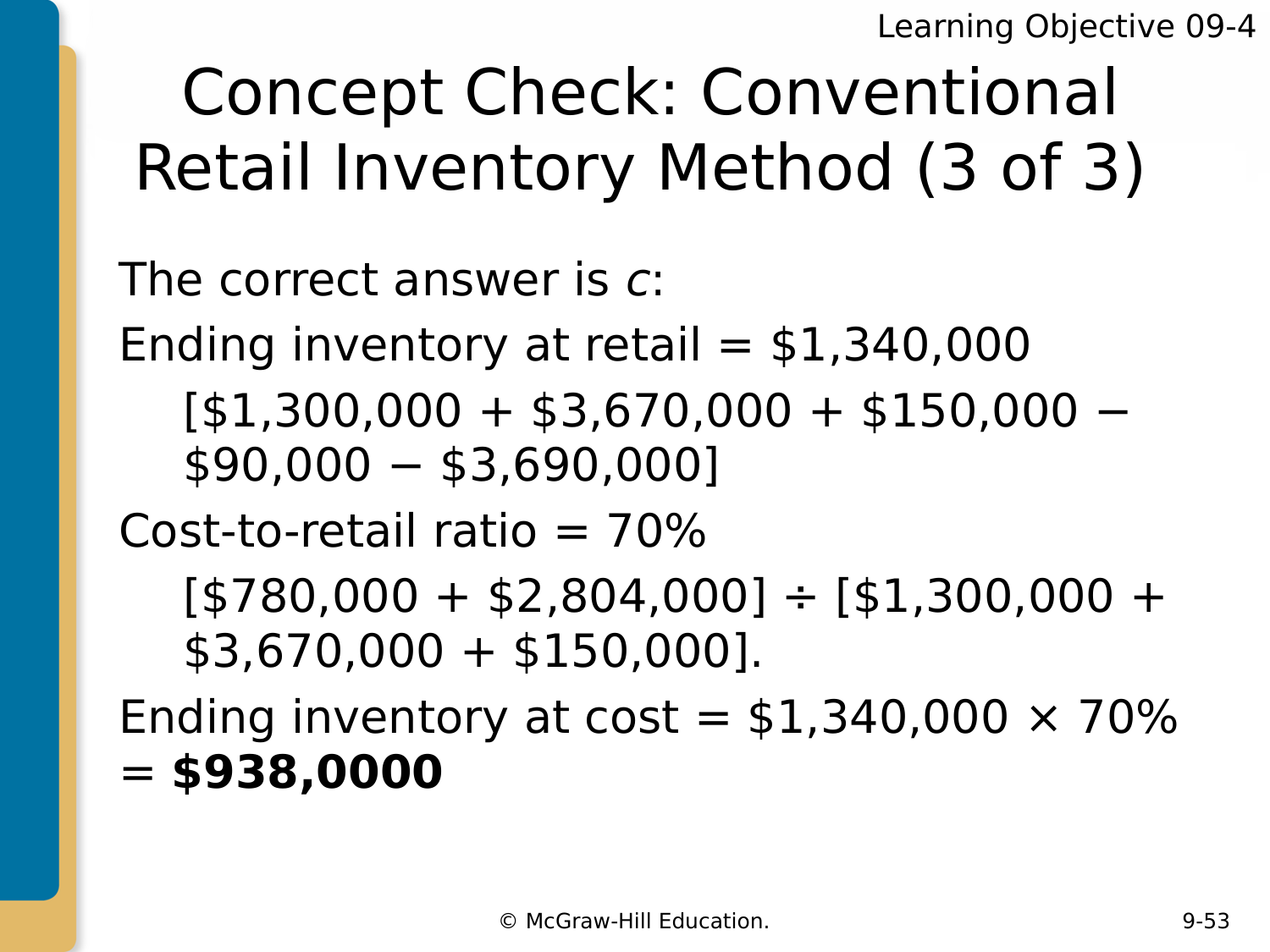

Learning Objective 09-4
# Concept Check: Conventional Retail Inventory Method (3 of 3)
The correct answer is c:
Ending inventory at retail = $1,340,000
[$1,300,000 + $3,670,000 + $150,000 − $90,000 − $3,690,000]
Cost-to-retail ratio = 70%
[$780,000 + $2,804,000] ÷ [$1,300,000 + $3,670,000 + $150,000].
Ending inventory at cost = $1,340,000 × 70% = $938,0000